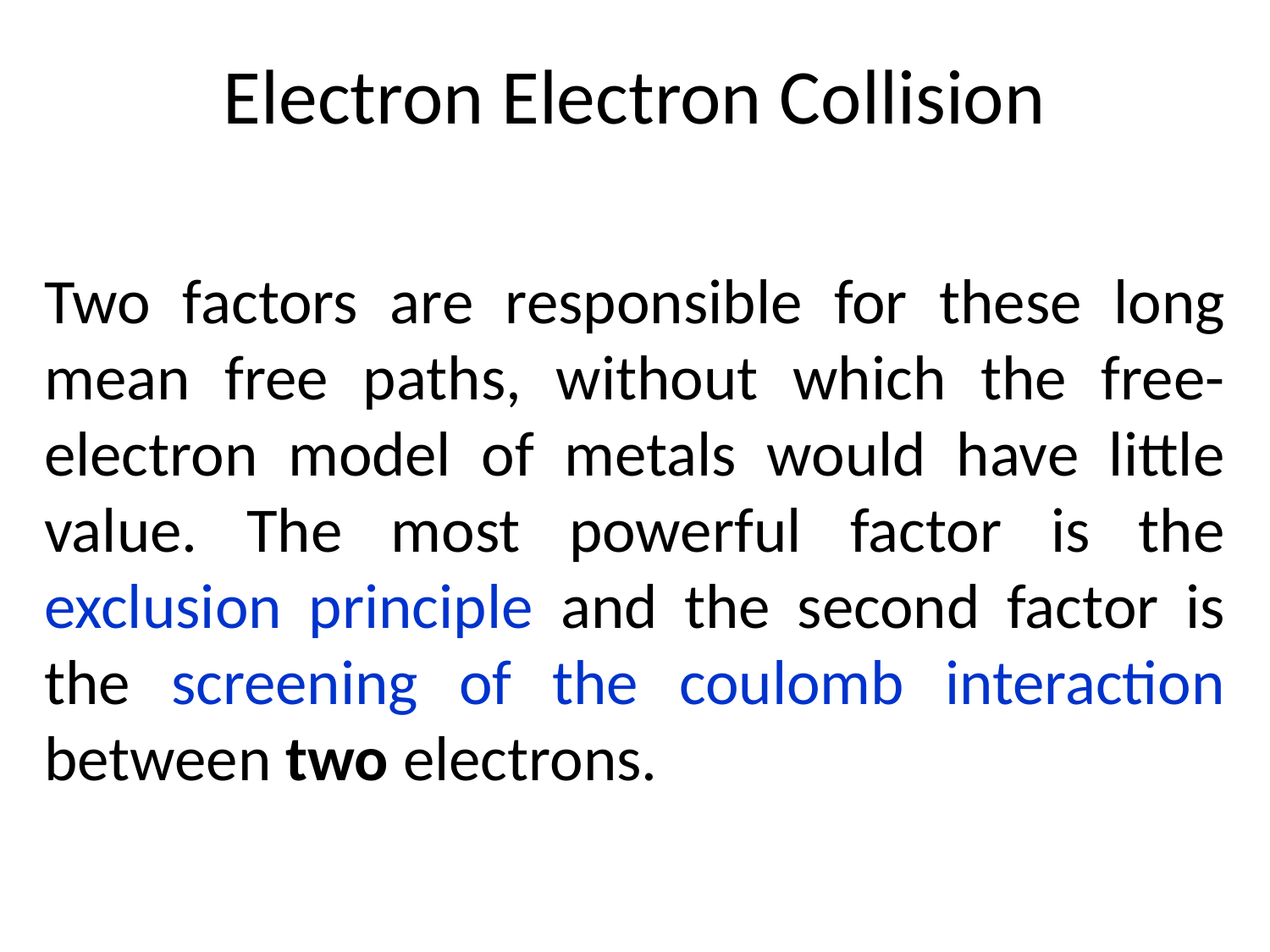

# Electron Electron Collision
Two factors are responsible for these long mean free paths, without which the free-electron model of metals would have little value. The most powerful factor is the exclusion principle and the second factor is the screening of the coulomb interaction between two electrons.